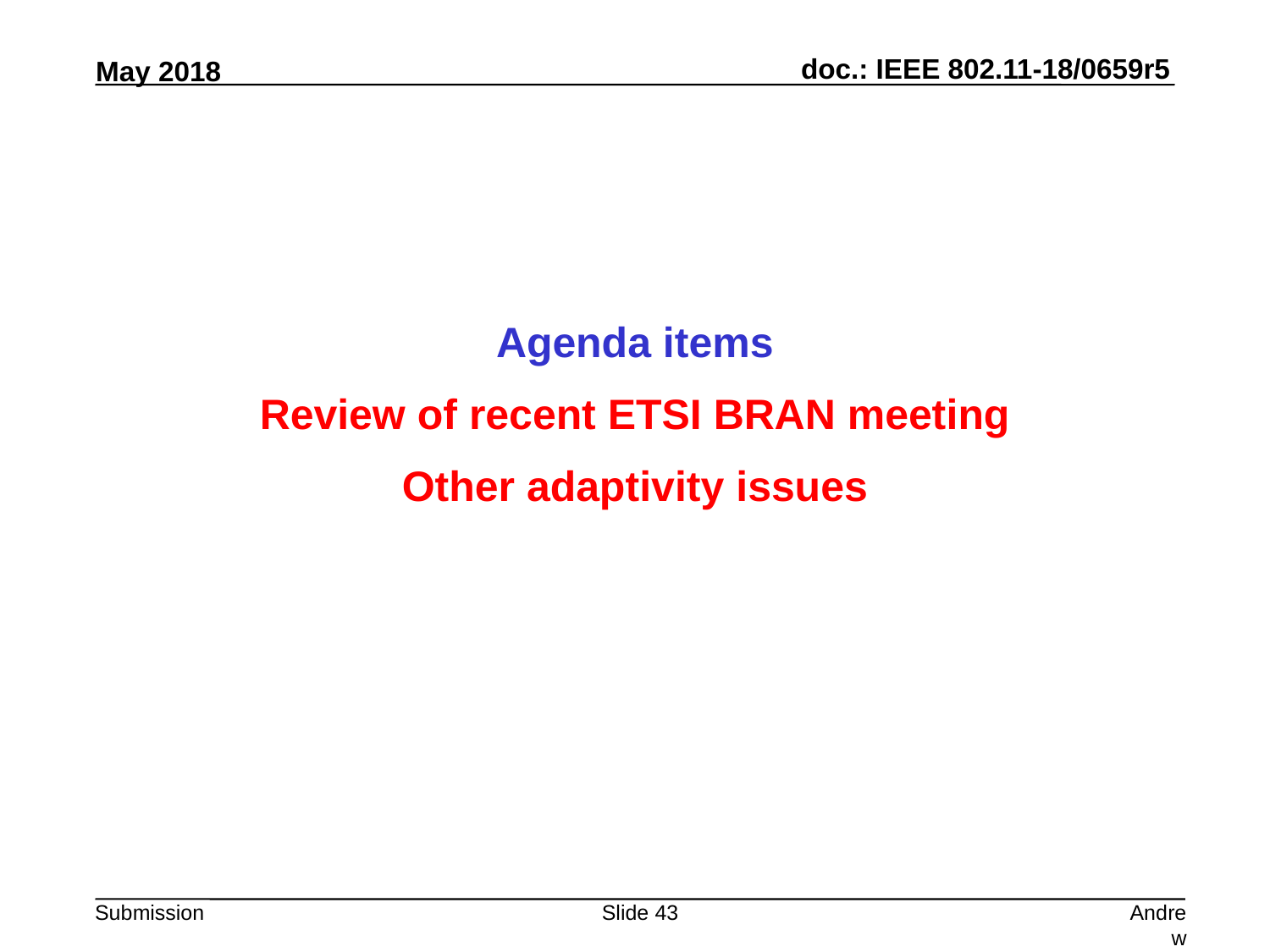

Agenda items
Review of recent ETSI BRAN meeting
Other adaptivity issues
Slide 43
Andrew Myles, Cisco